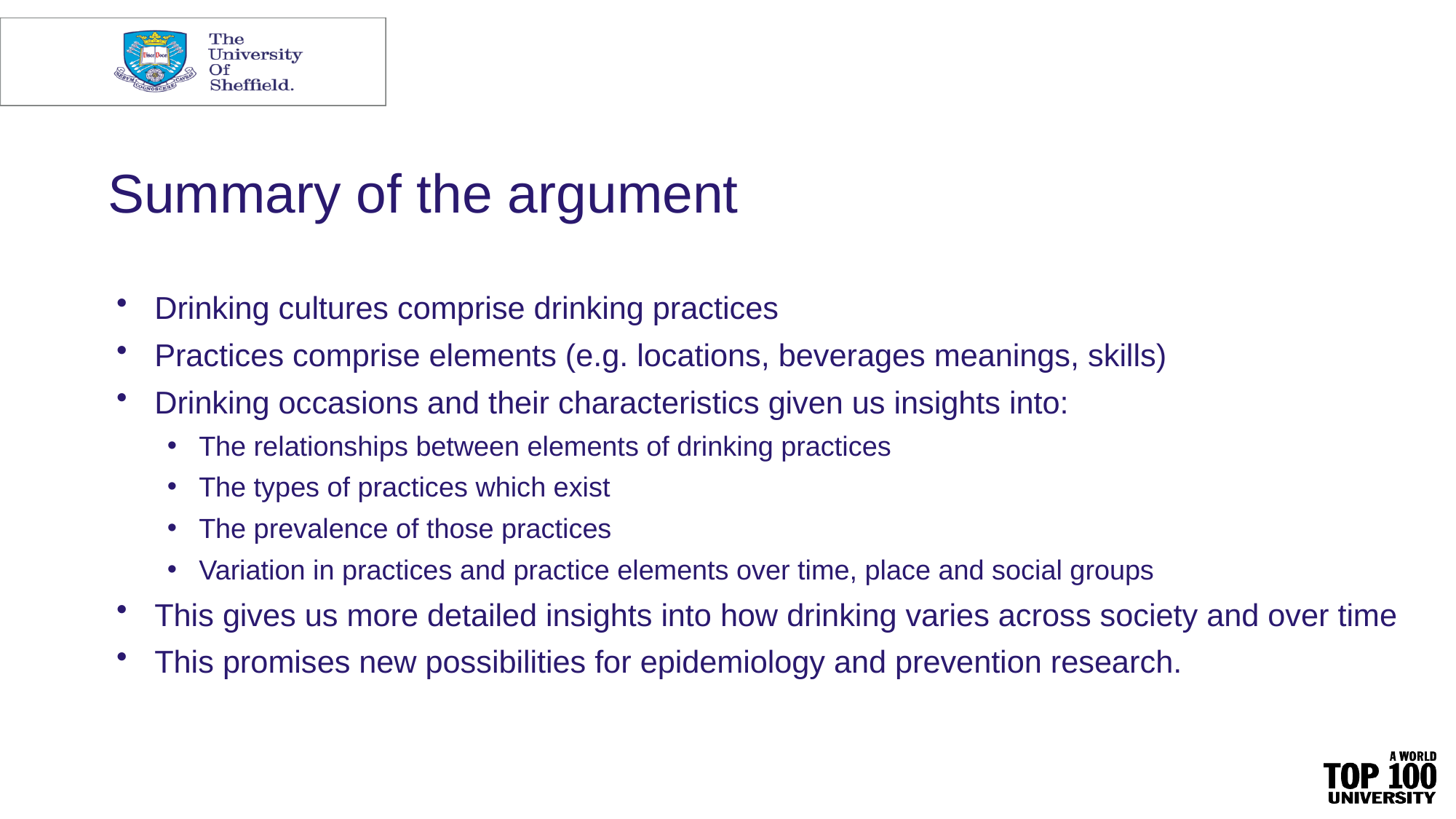

# Summary of the argument
Drinking cultures comprise drinking practices
Practices comprise elements (e.g. locations, beverages meanings, skills)
Drinking occasions and their characteristics given us insights into:
The relationships between elements of drinking practices
The types of practices which exist
The prevalence of those practices
Variation in practices and practice elements over time, place and social groups
This gives us more detailed insights into how drinking varies across society and over time
This promises new possibilities for epidemiology and prevention research.